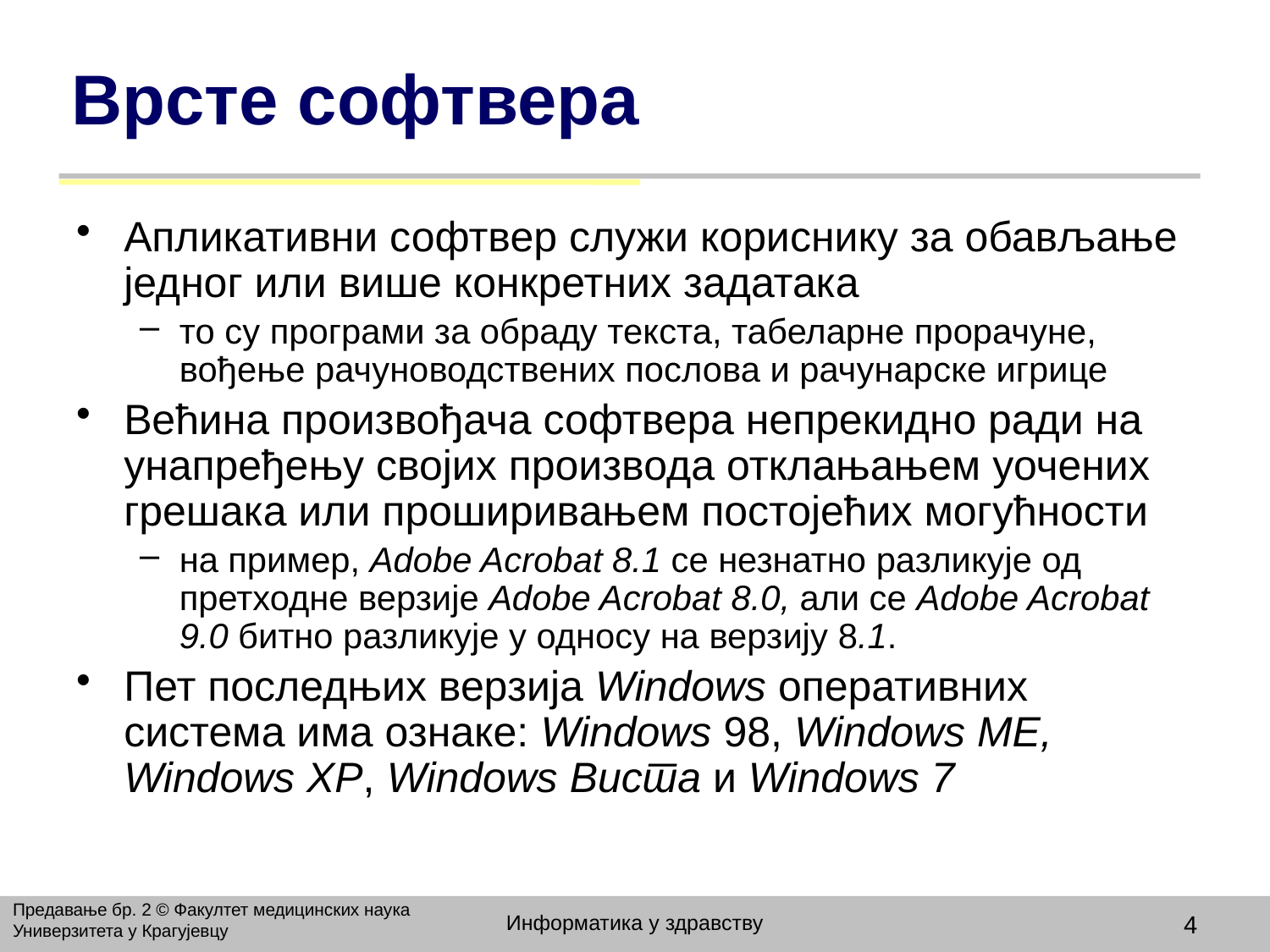

# Врсте софтвера
Апликативни софтвер служи кориснику за обављање једног или више конкретних задатака
то су програми за обраду текста, табеларне прорачуне, вођење рачуноводствених послова и рачунарске игрице
Већина произвођача софтвера непрекидно ради на унапређењу својих производа отклањањем уочених грешака или проширивањем постојећих могућности
на пример, Adobe Acrobat 8.1 се незнатно разликује од претходне верзије Adobe Acrobat 8.0, али се Adobe Acrobat 9.0 битно разликује у односу на верзију 8.1.
Пет последњих верзија Windows оперативних система има ознаке: Windows 98, Windows ME, Windows XP, Windows Виста и Windows 7
Предавање бр. 2 © Факултет медицинских наука Универзитета у Крагујевцу
Информатика у здравству
4